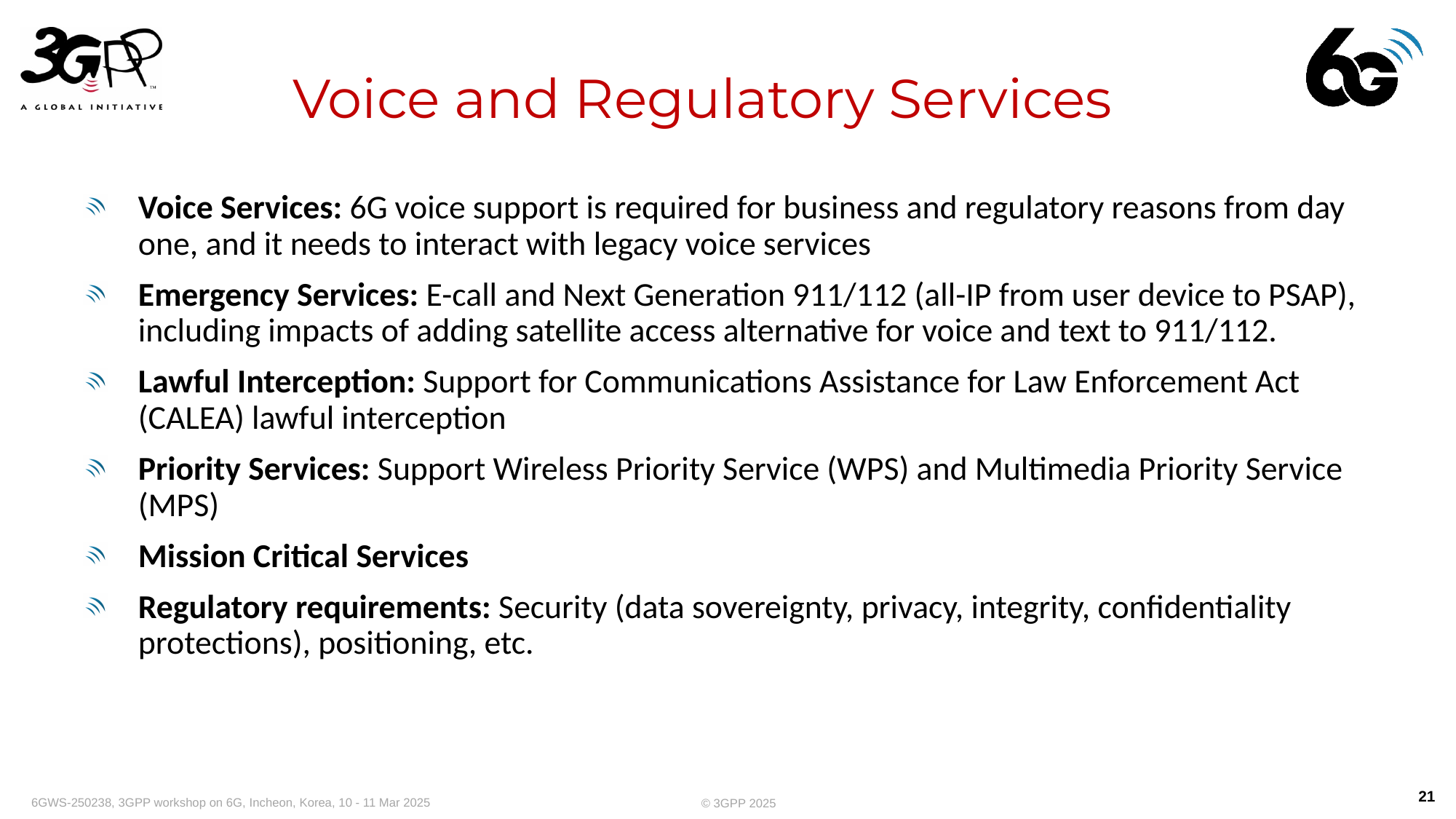

# Voice and Regulatory Services
Voice Services: 6G voice support is required for business and regulatory reasons from day one, and it needs to interact with legacy voice services
Emergency Services: E-call and Next Generation 911/112 (all-IP from user device to PSAP), including impacts of adding satellite access alternative for voice and text to 911/112.
Lawful Interception: Support for Communications Assistance for Law Enforcement Act (CALEA) lawful interception
Priority Services: Support Wireless Priority Service (WPS) and Multimedia Priority Service (MPS)
Mission Critical Services
Regulatory requirements: Security (data sovereignty, privacy, integrity, confidentiality protections), positioning, etc.